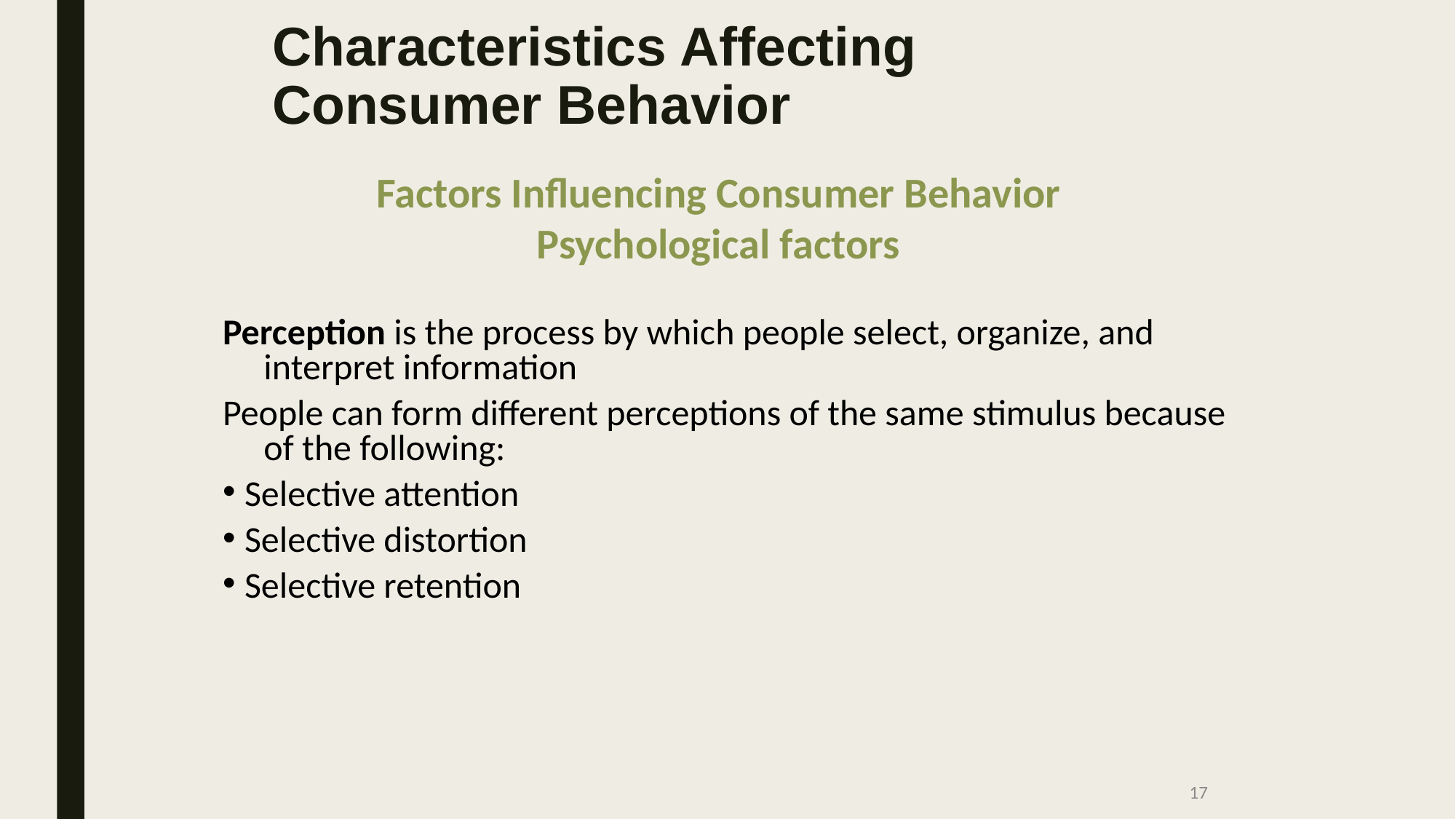

# Characteristics Affecting Consumer Behavior
Factors Influencing Consumer Behavior
Psychological factors

Perception is the process by which people select, organize, and interpret information
People can form different perceptions of the same stimulus because of the following:
 Selective attention
 Selective distortion
 Selective retention
17